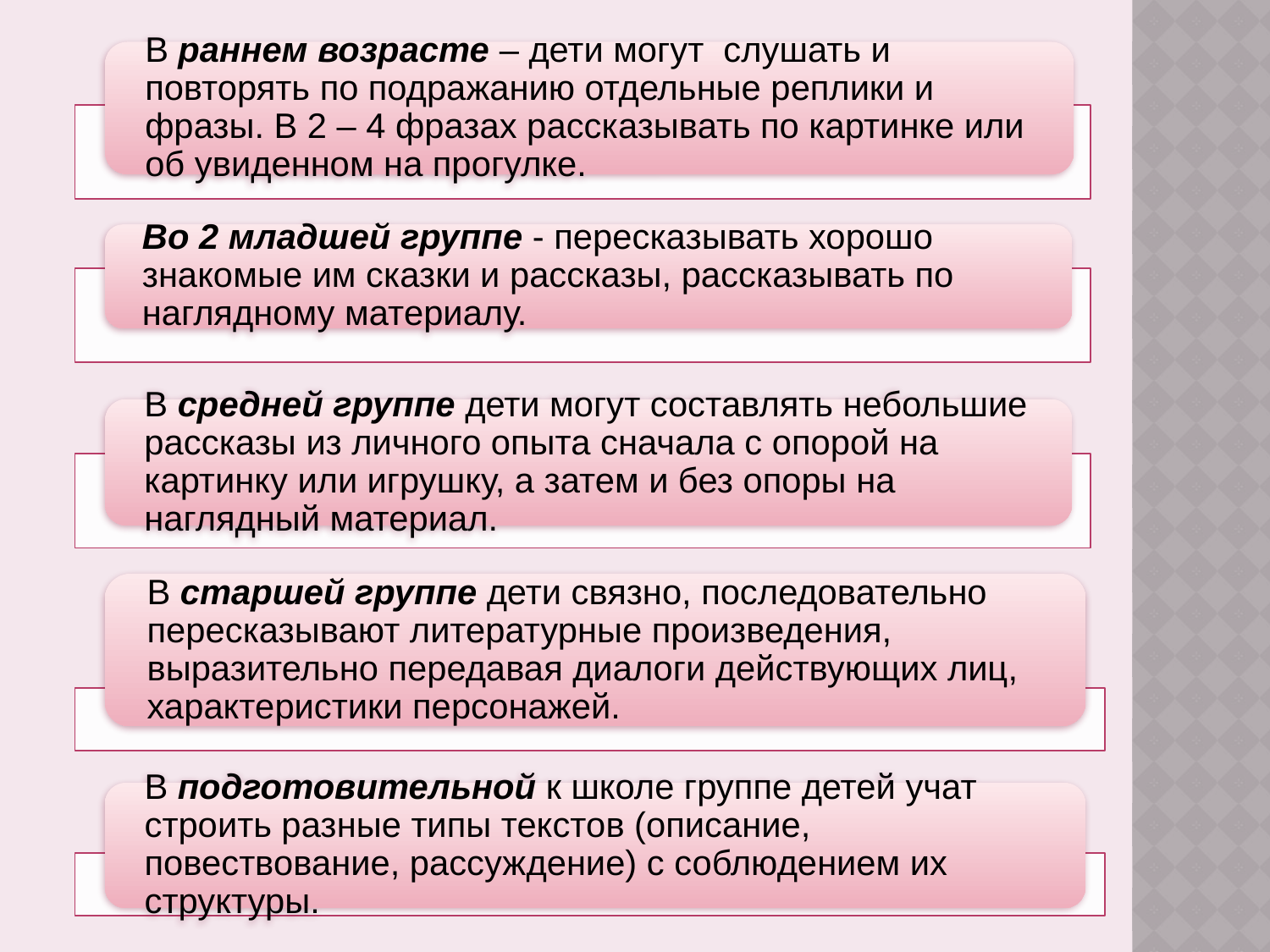

В раннем возрасте – дети могут  слушать и повторять по подражанию отдельные реплики и фразы. В 2 – 4 фразах рассказывать по картинке или об увиденном на прогулке.
Во 2 младшей группе - пересказывать хорошо знакомые им сказки и рассказы, рассказывать по наглядному материалу.
В средней группе дети могут составлять небольшие рассказы из личного опыта сначала с опорой на картинку или игрушку, а затем и без опоры на наглядный материал.
В старшей группе дети связно, последовательно пересказывают литературные произведения, выразительно передавая диалоги действующих лиц, характеристики персонажей.
В подготовительной к школе группе детей учат строить разные типы текстов (описание, повествование, рассуждение) с соблюдением их структуры.